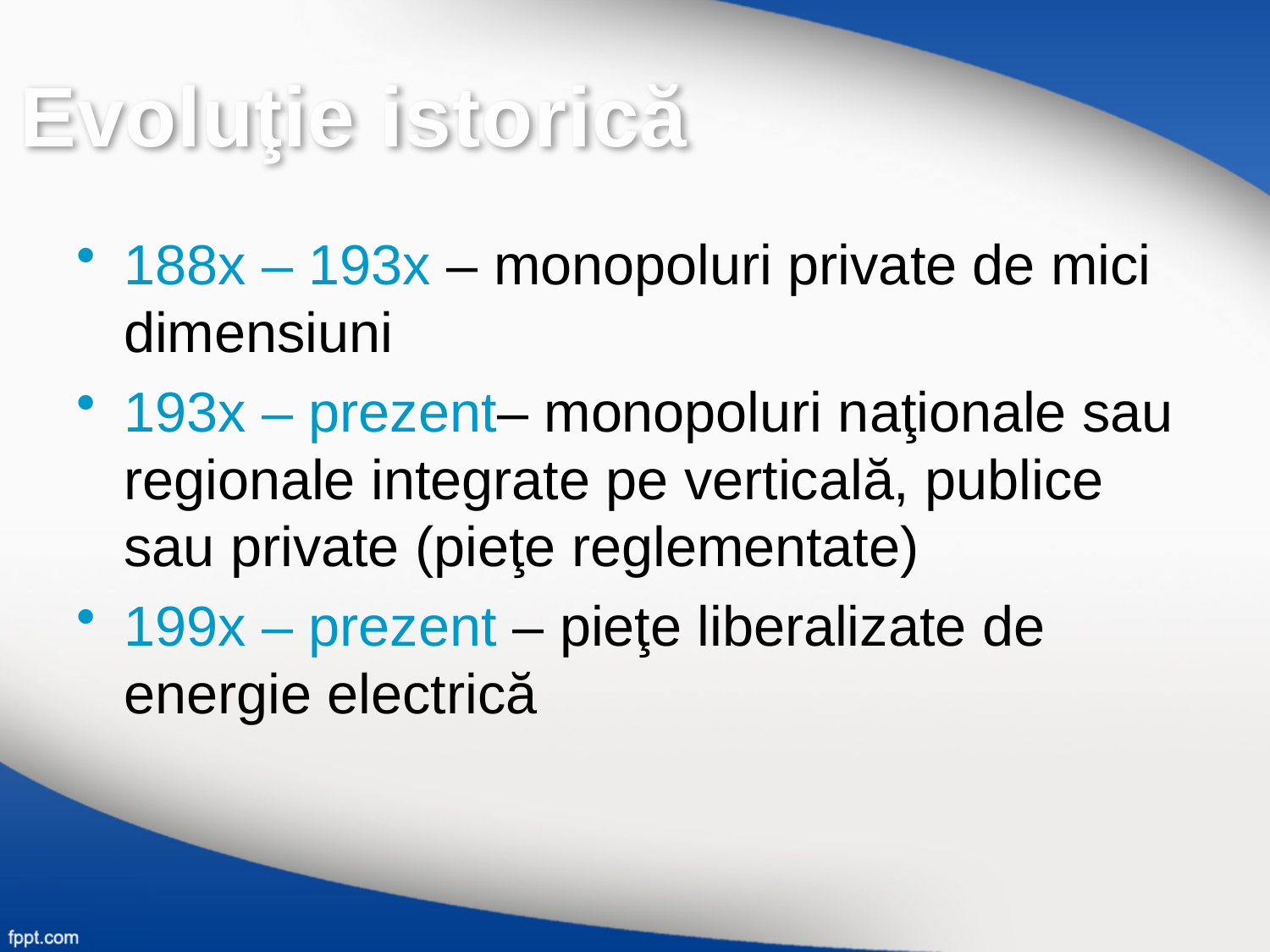

Evoluţie istorică
188x – 193x – monopoluri private de mici dimensiuni
193x – prezent– monopoluri naţionale sau regionale integrate pe verticală, publice sau private (pieţe reglementate)
199x – prezent – pieţe liberalizate de energie electrică